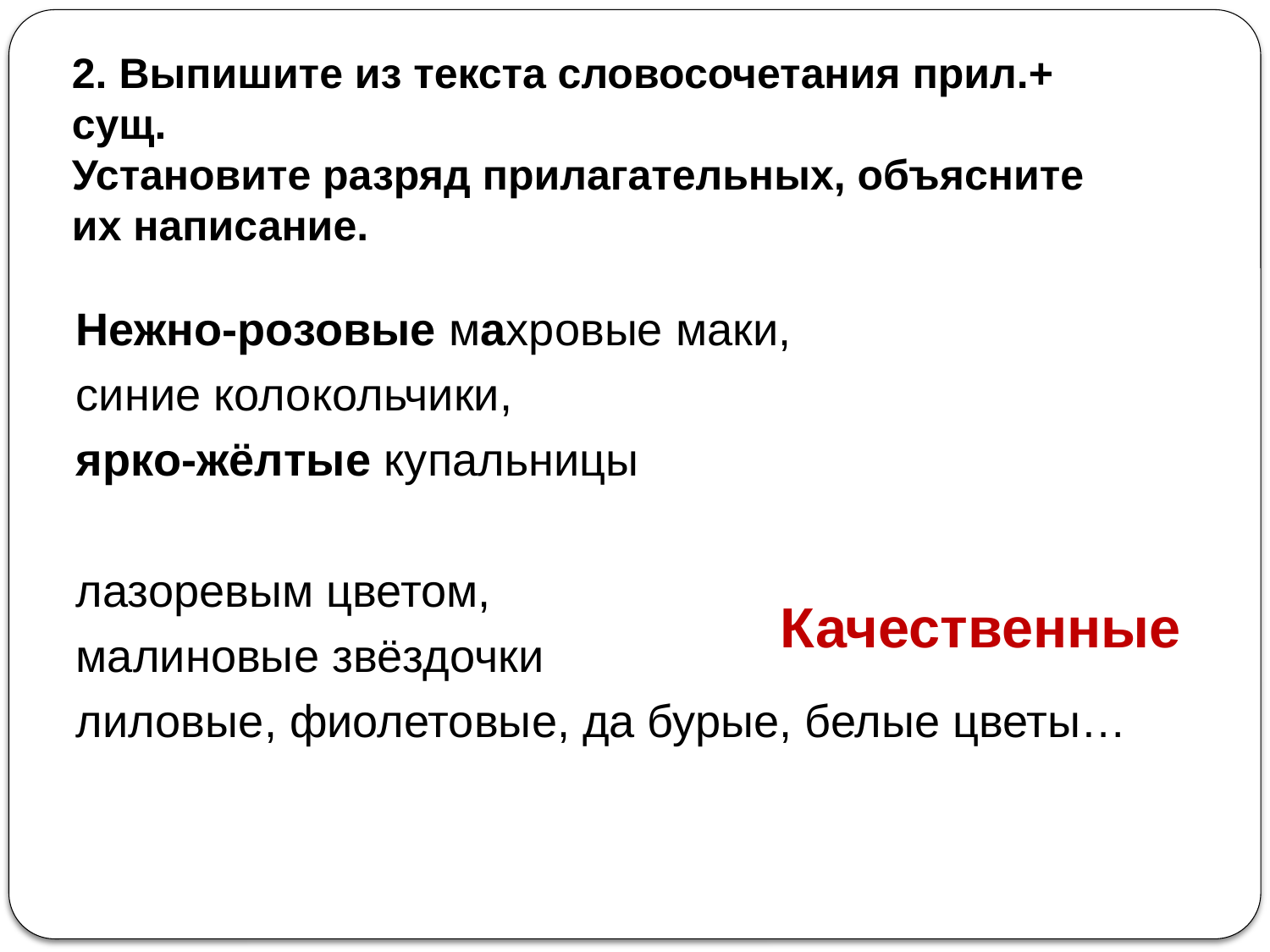

2. Выпишите из текста словосочетания прил.+ сущ.
Установите разряд прилагательных, объясните их написание.

Нежно-розовые махровые маки,
синие колокольчики,
ярко-жёлтые купальницы

лазоревым цветом,
малиновые звёздочки
лиловые, фиолетовые, да бурые, белые цветы…
Качественные